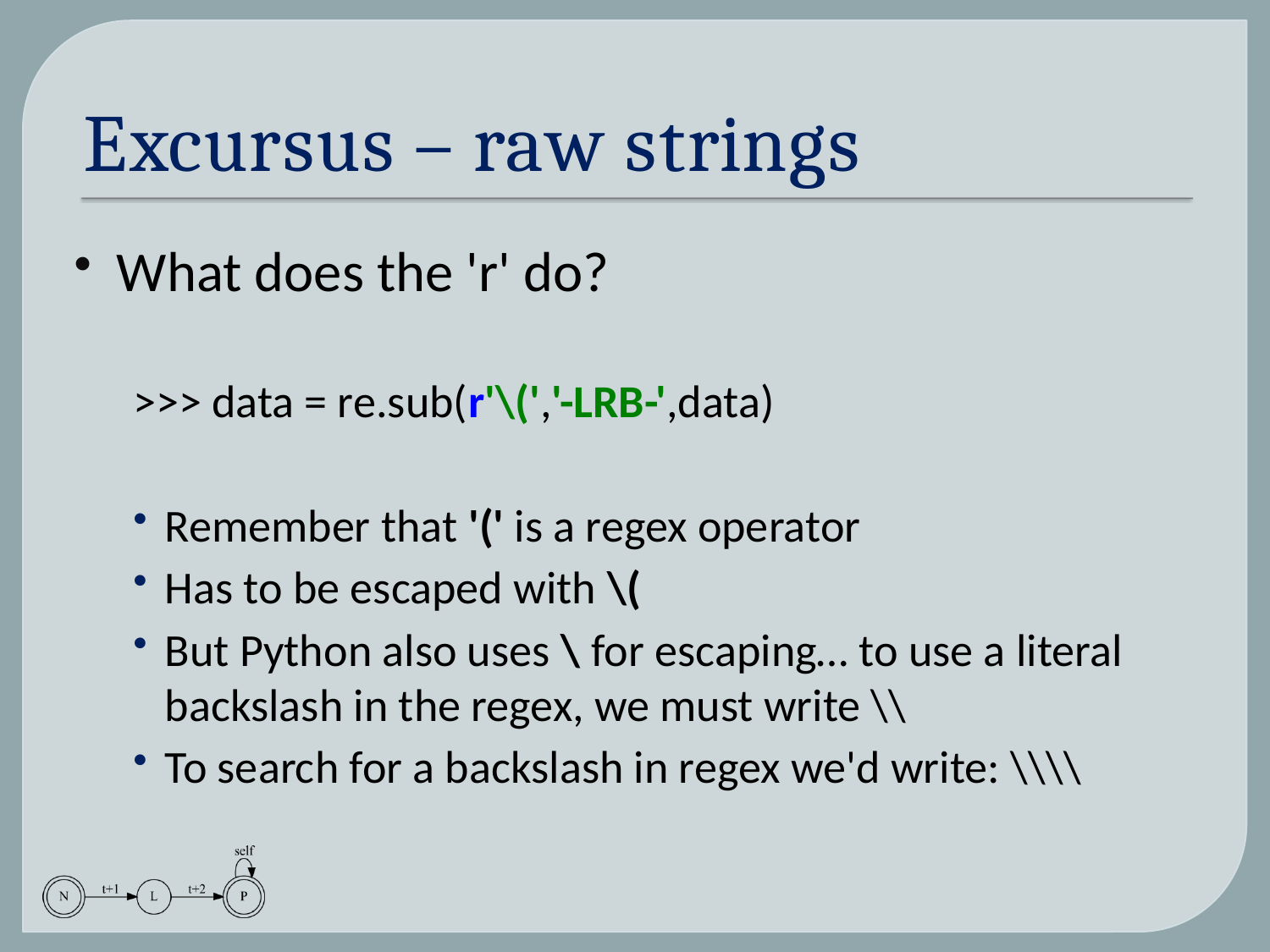

# Excursus – raw strings
What does the 'r' do?

>>> data = re.sub(r'\(','-LRB-',data)

Remember that '(' is a regex operator
Has to be escaped with \(
But Python also uses \ for escaping… to use a literal backslash in the regex, we must write \\
To search for a backslash in regex we'd write: \\\\